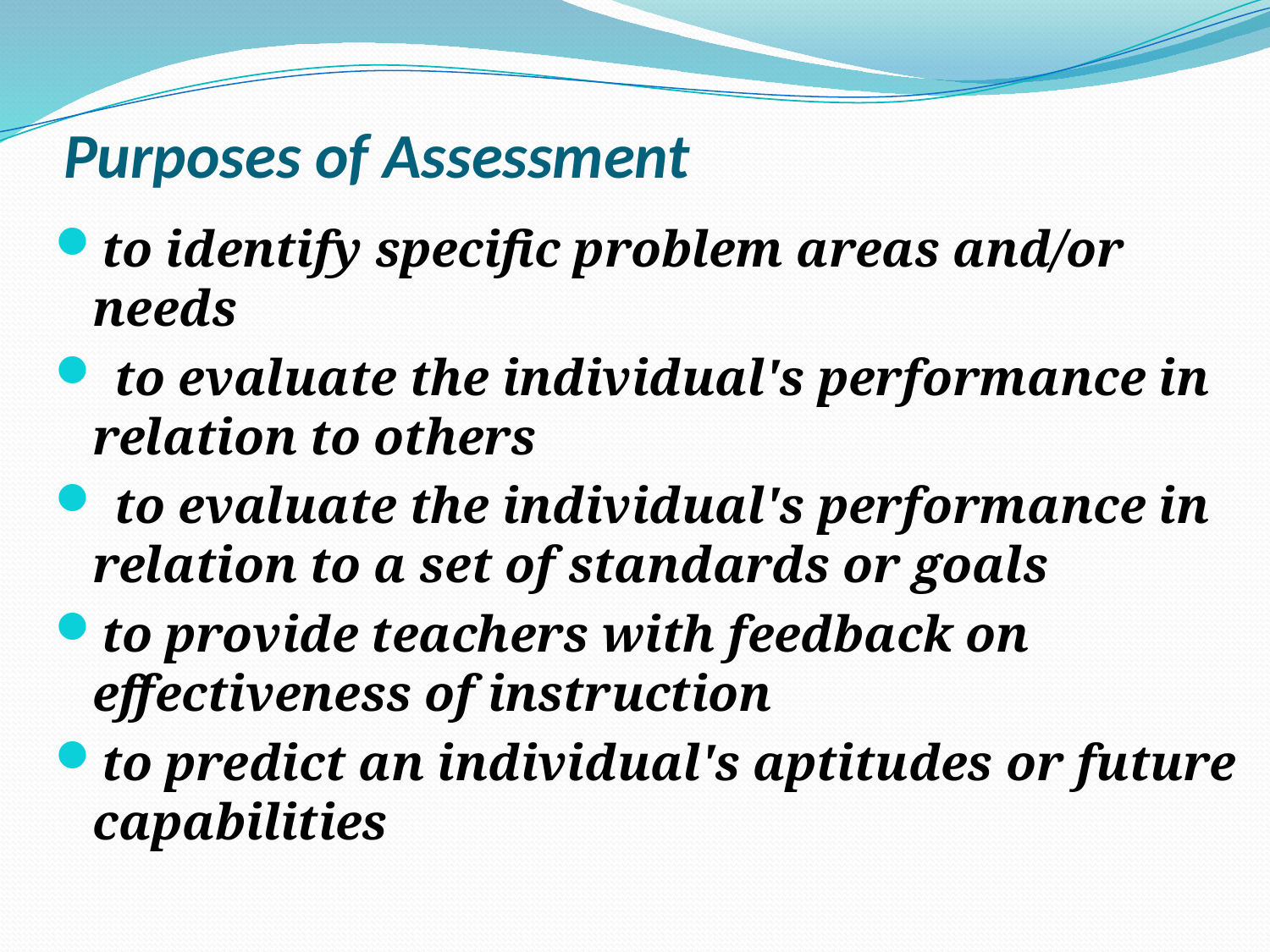

# Purposes of Assessment
to identify specific problem areas and/or needs
 to evaluate the individual's performance in relation to others
 to evaluate the individual's performance in relation to a set of standards or goals
to provide teachers with feedback on effectiveness of instruction
to predict an individual's aptitudes or future capabilities